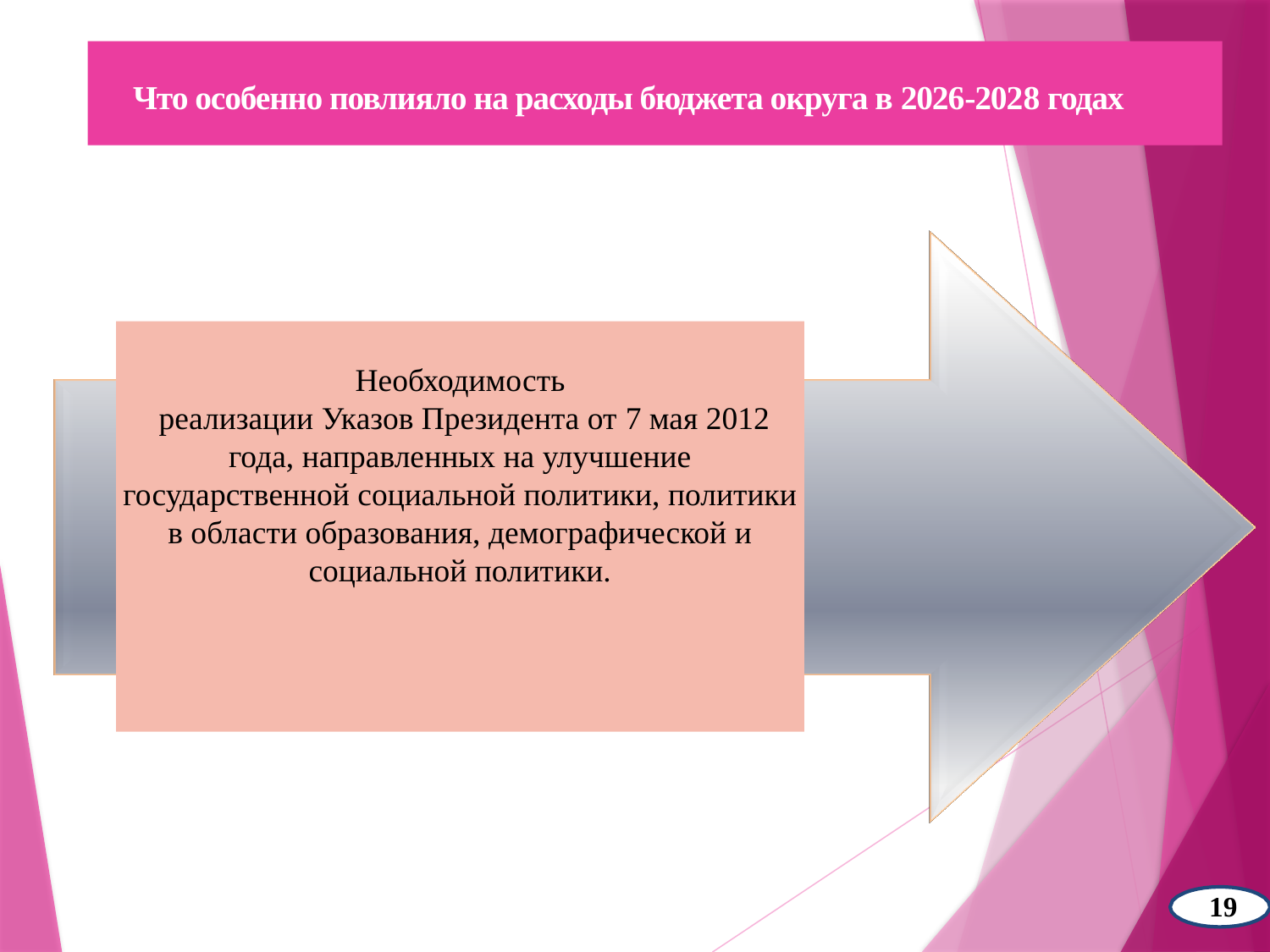

# Что особенно повлияло на расходы бюджета округа в 2026-2028 годах

Необходимость
 реализации Указов Президента от 7 мая 2012 года, направленных на улучшение государственной социальной политики, политики в области образования, демографической и социальной политики.

19